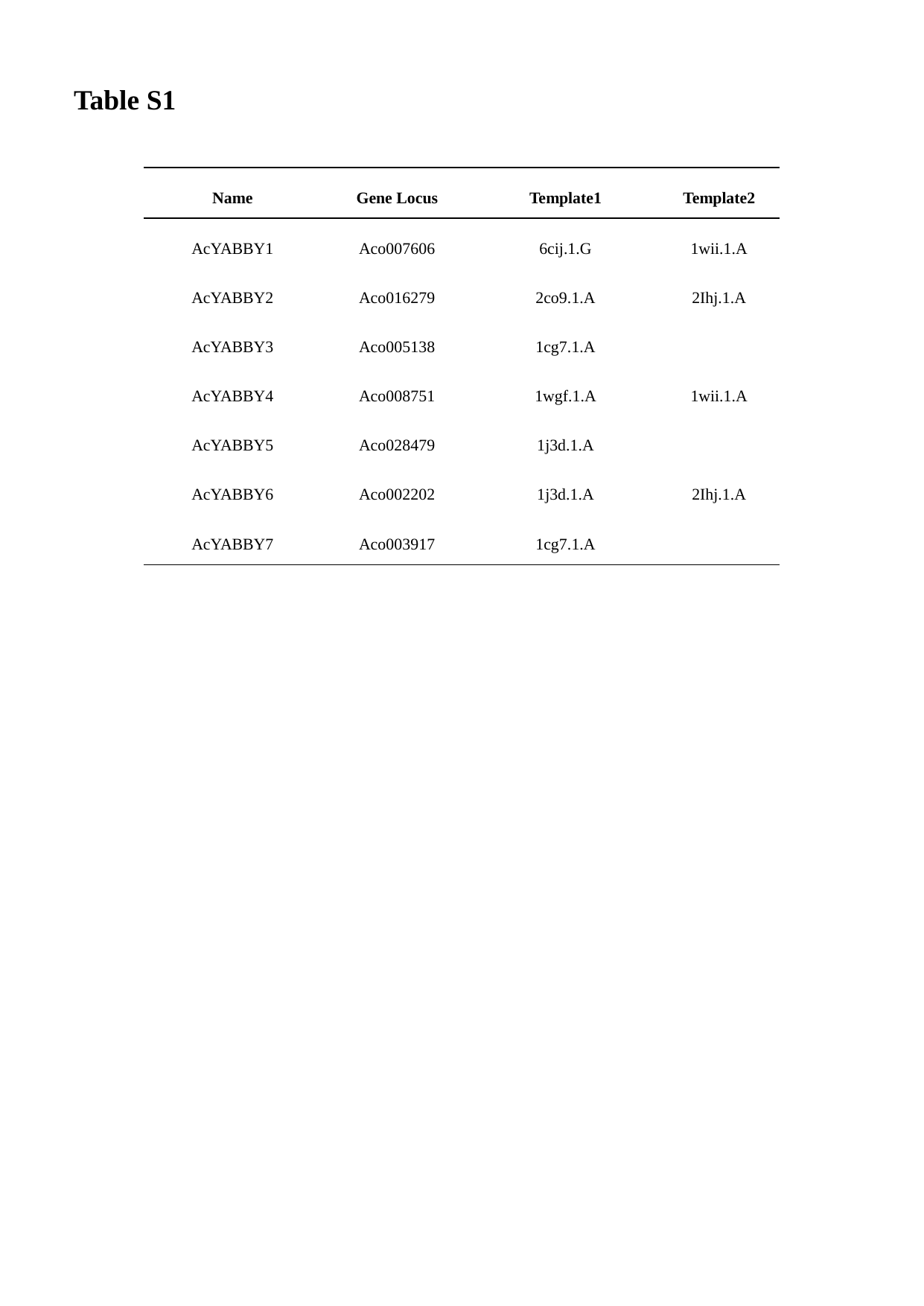

Table S1
| Name | Gene Locus | Template1 | Template2 |
| --- | --- | --- | --- |
| AcYABBY1 | Aco007606 | 6cij.1.G | 1wii.1.A |
| AcYABBY2 | Aco016279 | 2co9.1.A | 2Ihj.1.A |
| AcYABBY3 | Aco005138 | 1cg7.1.A |  |
| AcYABBY4 | Aco008751 | 1wgf.1.A | 1wii.1.A |
| AcYABBY5 | Aco028479 | 1j3d.1.A |  |
| AcYABBY6 | Aco002202 | 1j3d.1.A | 2Ihj.1.A |
| AcYABBY7 | Aco003917 | 1cg7.1.A |  |